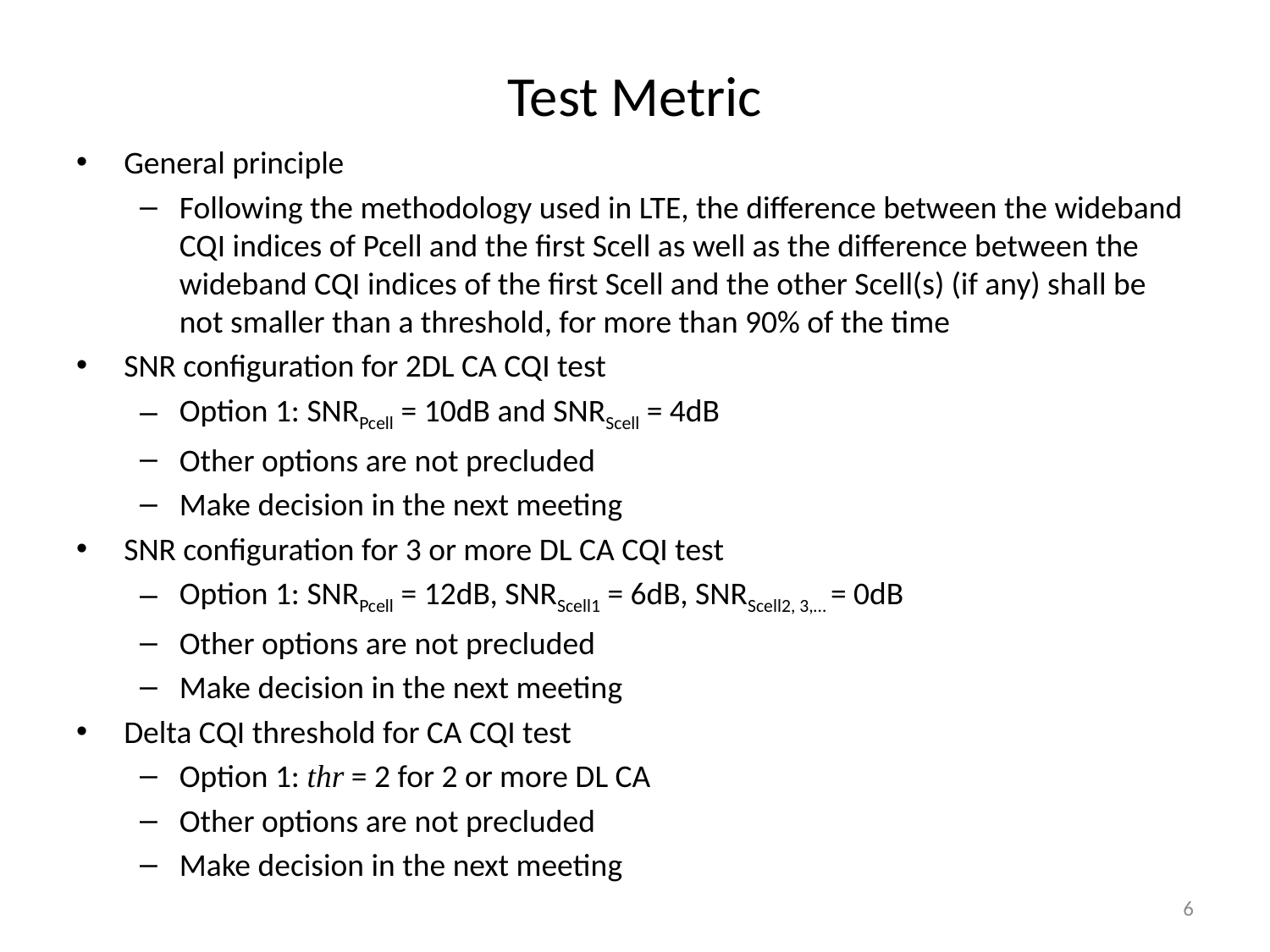

# Test Metric
General principle
Following the methodology used in LTE, the difference between the wideband CQI indices of Pcell and the first Scell as well as the difference between the wideband CQI indices of the first Scell and the other Scell(s) (if any) shall be not smaller than a threshold, for more than 90% of the time
SNR configuration for 2DL CA CQI test
Option 1: SNRPcell = 10dB and SNRScell = 4dB
Other options are not precluded
Make decision in the next meeting
SNR configuration for 3 or more DL CA CQI test
Option 1: SNRPcell = 12dB, SNRScell1 = 6dB, SNRScell2, 3,… = 0dB
Other options are not precluded
Make decision in the next meeting
Delta CQI threshold for CA CQI test
Option 1: thr = 2 for 2 or more DL CA
Other options are not precluded
Make decision in the next meeting
6